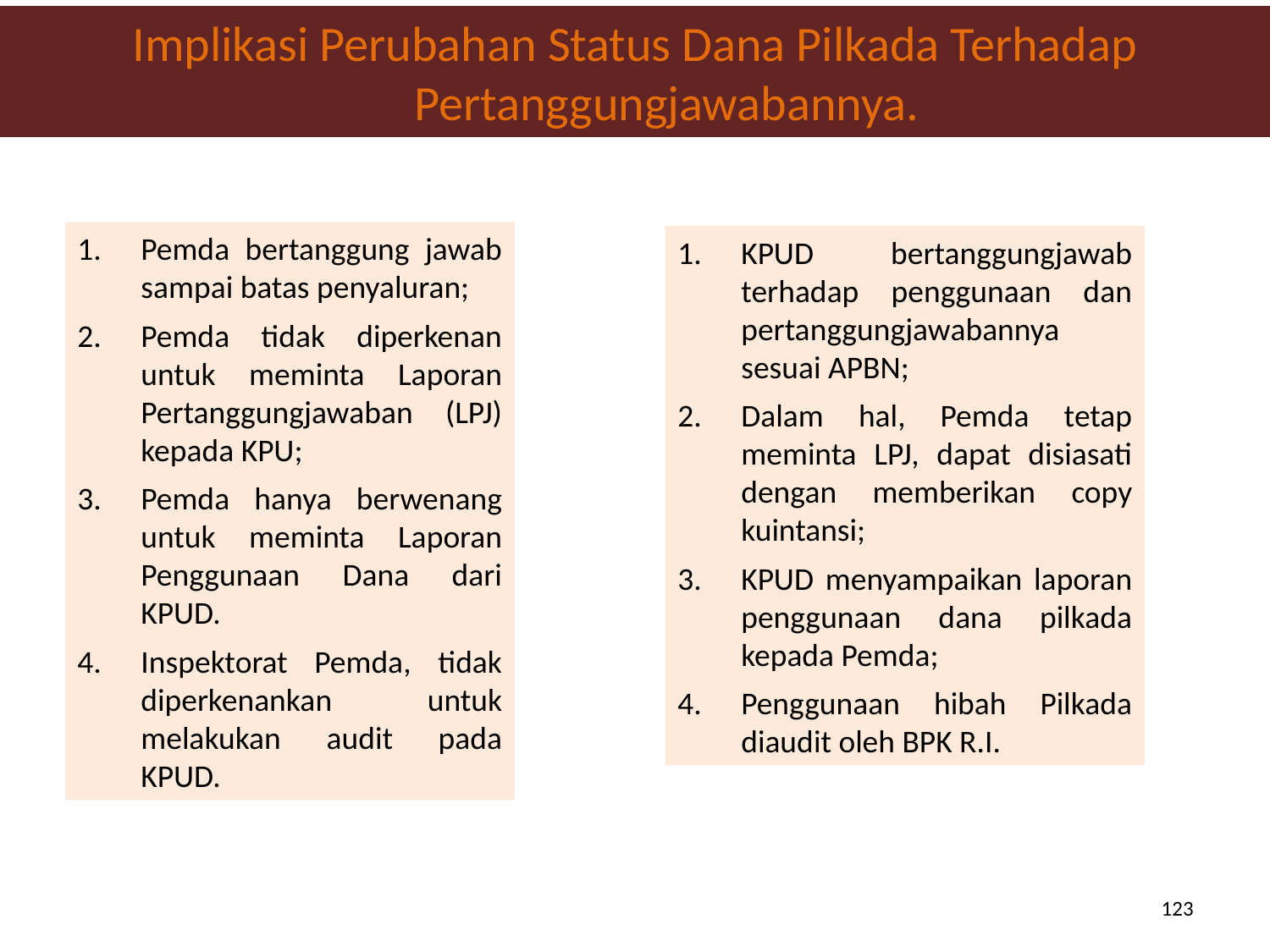

Implikasi Perubahan Status Dana Pilkada Terhadap Pertanggungjawabannya.
Pemda bertanggung jawab sampai batas penyaluran;
Pemda tidak diperkenan untuk meminta Laporan Pertanggungjawaban (LPJ) kepada KPU;
Pemda hanya berwenang untuk meminta Laporan Penggunaan Dana dari KPUD.
Inspektorat Pemda, tidak diperkenankan untuk melakukan audit pada KPUD.
KPUD bertanggungjawab terhadap penggunaan dan pertanggungjawabannya sesuai APBN;
Dalam hal, Pemda tetap meminta LPJ, dapat disiasati dengan memberikan copy kuintansi;
KPUD menyampaikan laporan penggunaan dana pilkada kepada Pemda;
Penggunaan hibah Pilkada diaudit oleh BPK R.I.
123